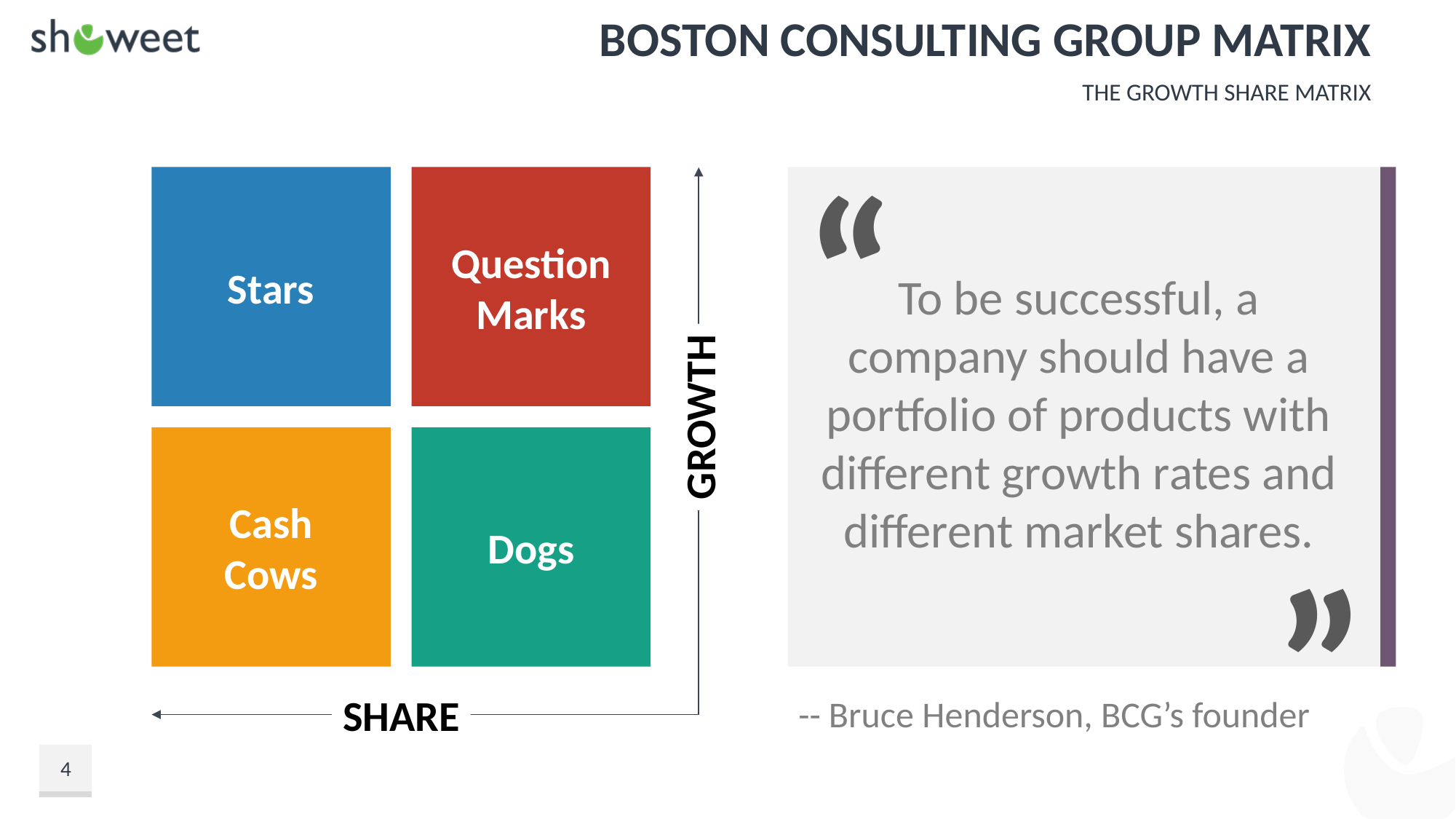

# Boston Consulting Group Matrix
The Growth Share Matrix
“
Stars
Question
Marks
To be successful, a company should have a portfolio of products with different growth rates and different market shares.

GROWTH
Cash
Cows
Dogs
”
SHARE
-- Bruce Henderson, BCG’s founder
4